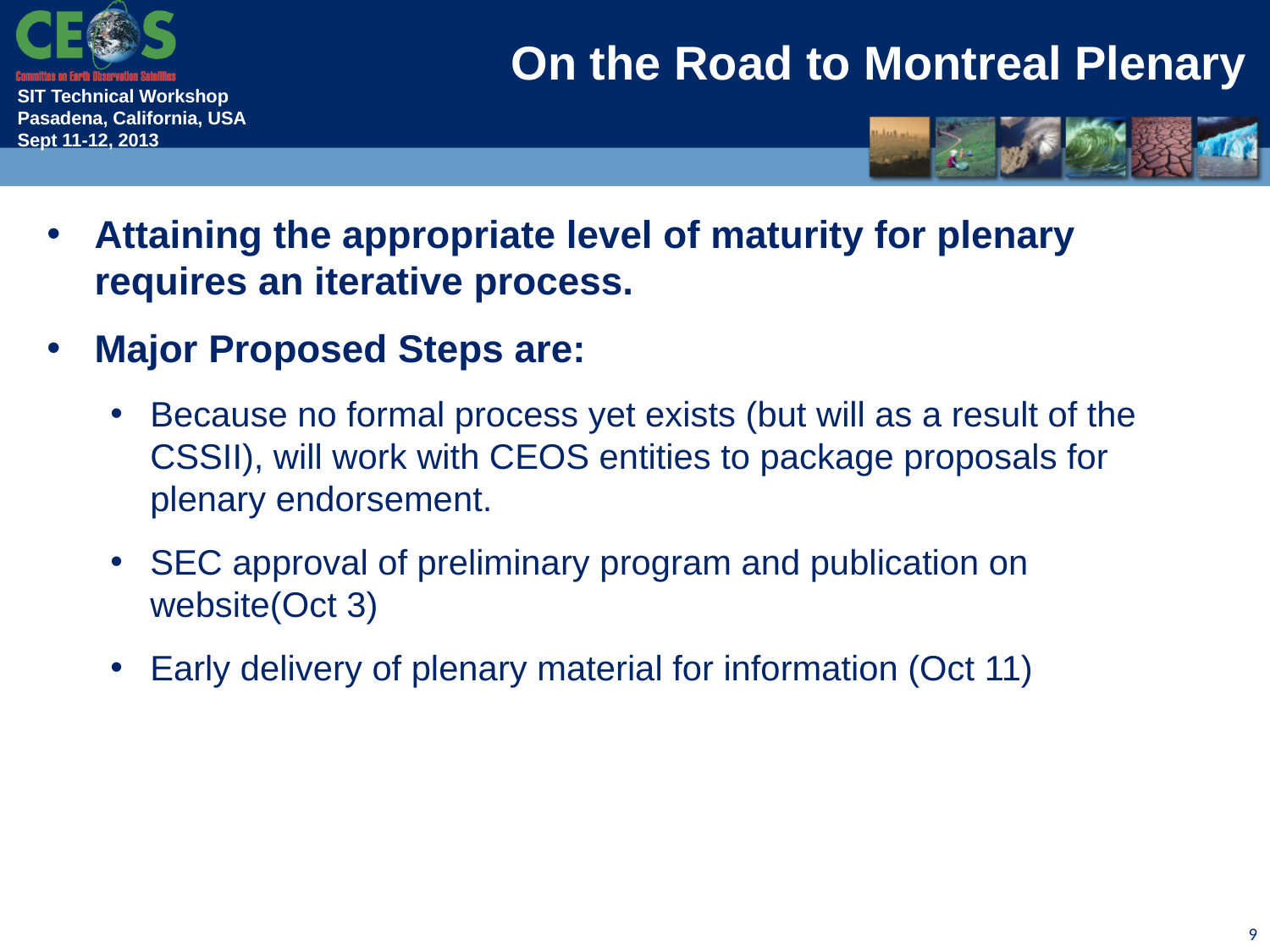

# On the Road to Montreal Plenary
Attaining the appropriate level of maturity for plenary requires an iterative process.
Major Proposed Steps are:
Because no formal process yet exists (but will as a result of the CSSII), will work with CEOS entities to package proposals for plenary endorsement.
SEC approval of preliminary program and publication on website(Oct 3)
Early delivery of plenary material for information (Oct 11)

9